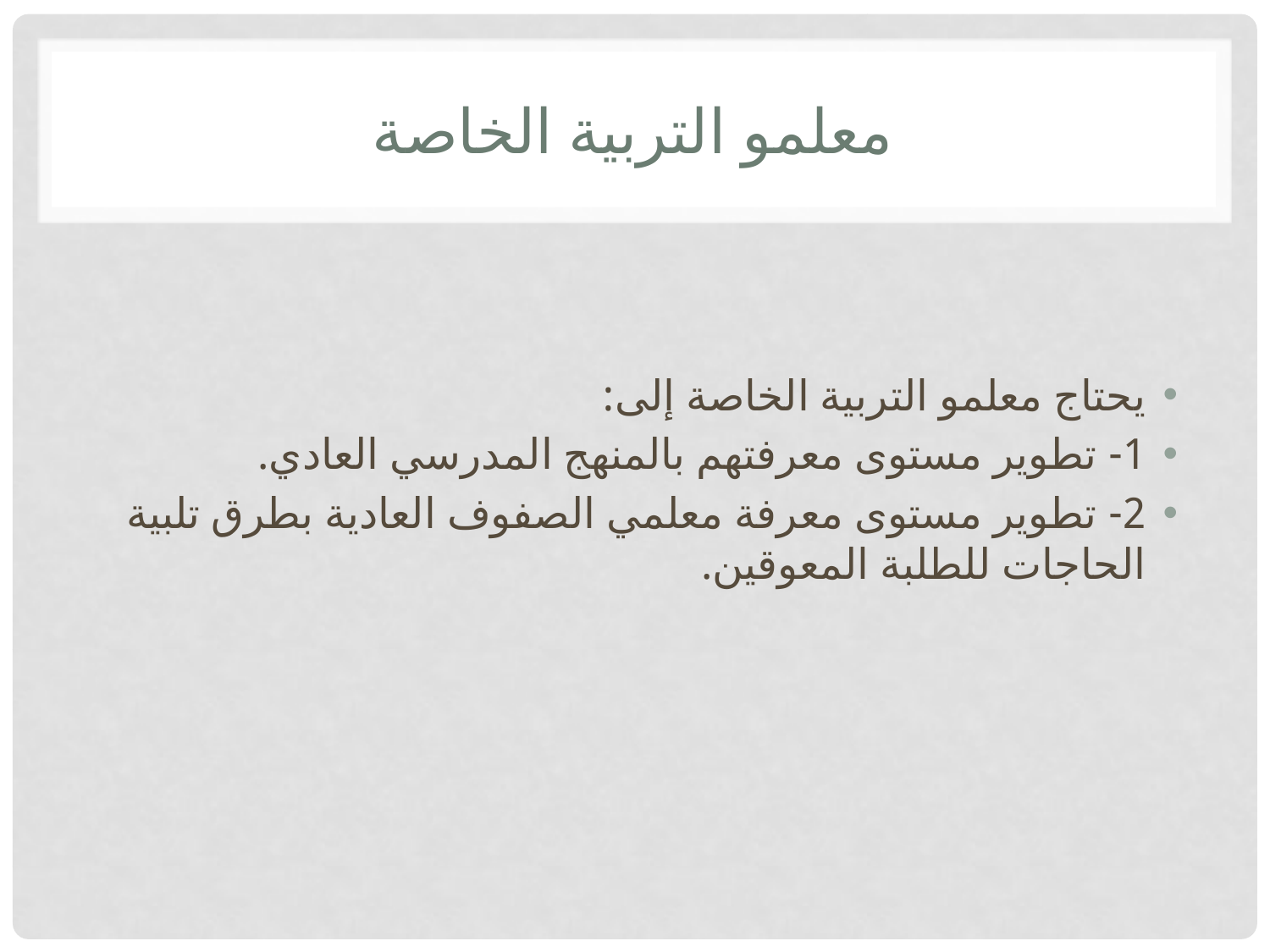

# معلمو التربية الخاصة

يحتاج معلمو التربية الخاصة إلى:
1- تطوير مستوى معرفتهم بالمنهج المدرسي العادي.
2- تطوير مستوى معرفة معلمي الصفوف العادية بطرق تلبية الحاجات للطلبة المعوقين.